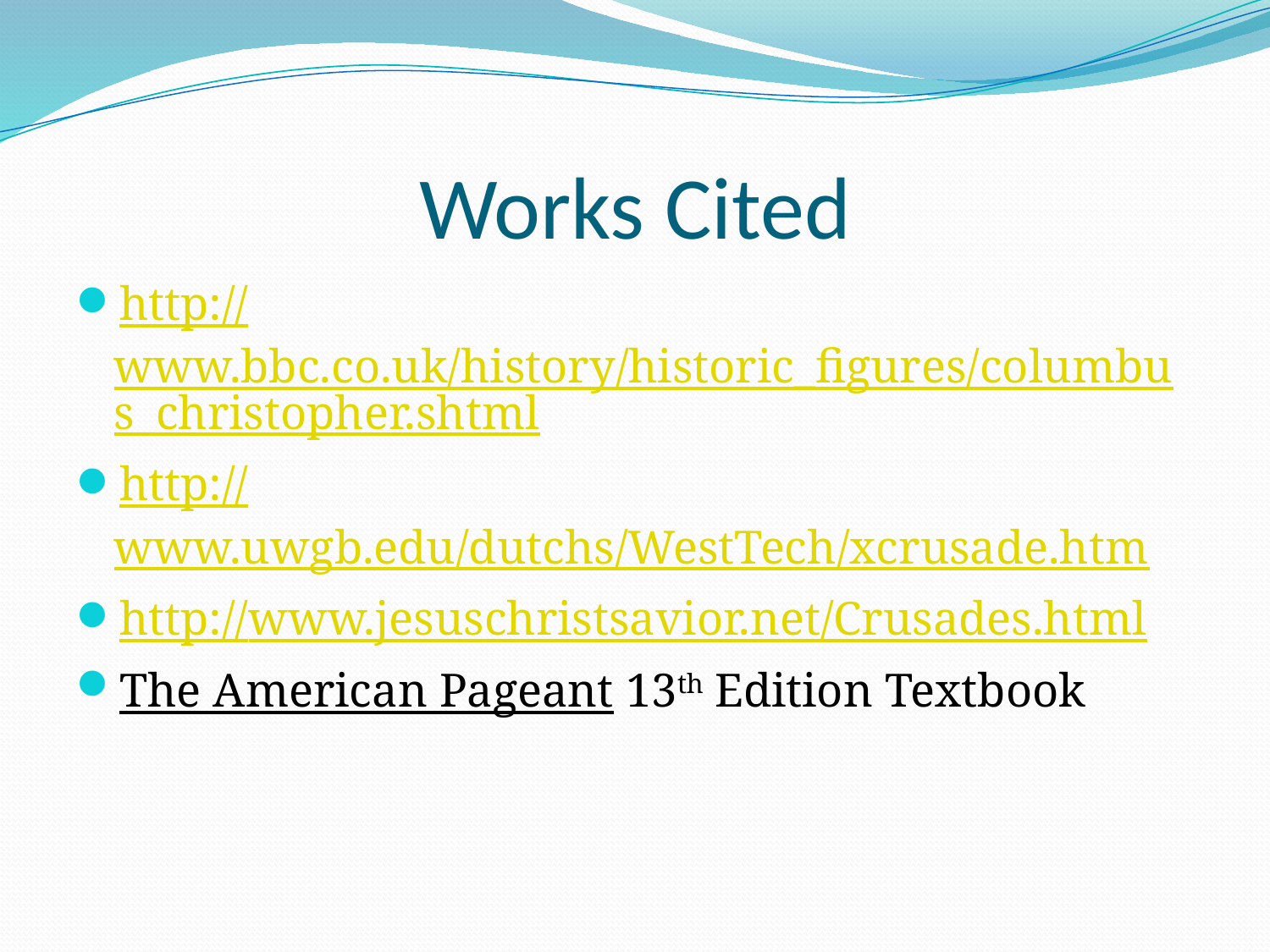

# Works Cited
http://www.bbc.co.uk/history/historic_figures/columbus_christopher.shtml
http://www.uwgb.edu/dutchs/WestTech/xcrusade.htm
http://www.jesuschristsavior.net/Crusades.html
The American Pageant 13th Edition Textbook